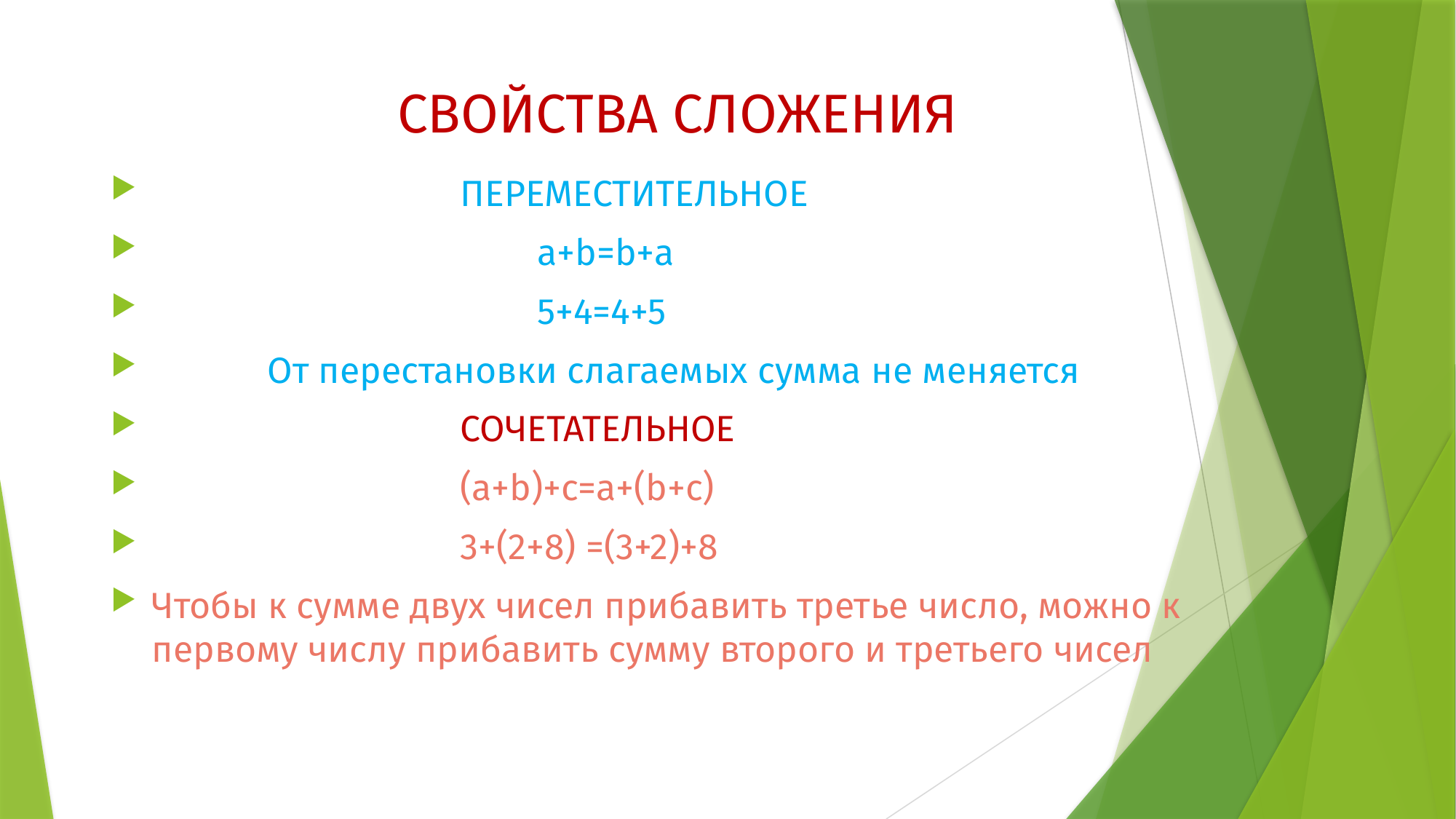

# СВОЙСТВА СЛОЖЕНИЯ
                                ПЕРЕМЕСТИТЕЛЬНОЕ
                                        a+b=b+a
                                        5+4=4+5
            От перестановки слагаемых сумма не меняется
                                СОЧЕТАТЕЛЬНОЕ
                                (a+b)+c=a+(b+c)
                                3+(2+8) =(3+2)+8
Чтобы к сумме двух чисел прибавить третье число, можно к первому числу прибавить сумму второго и третьего чисел